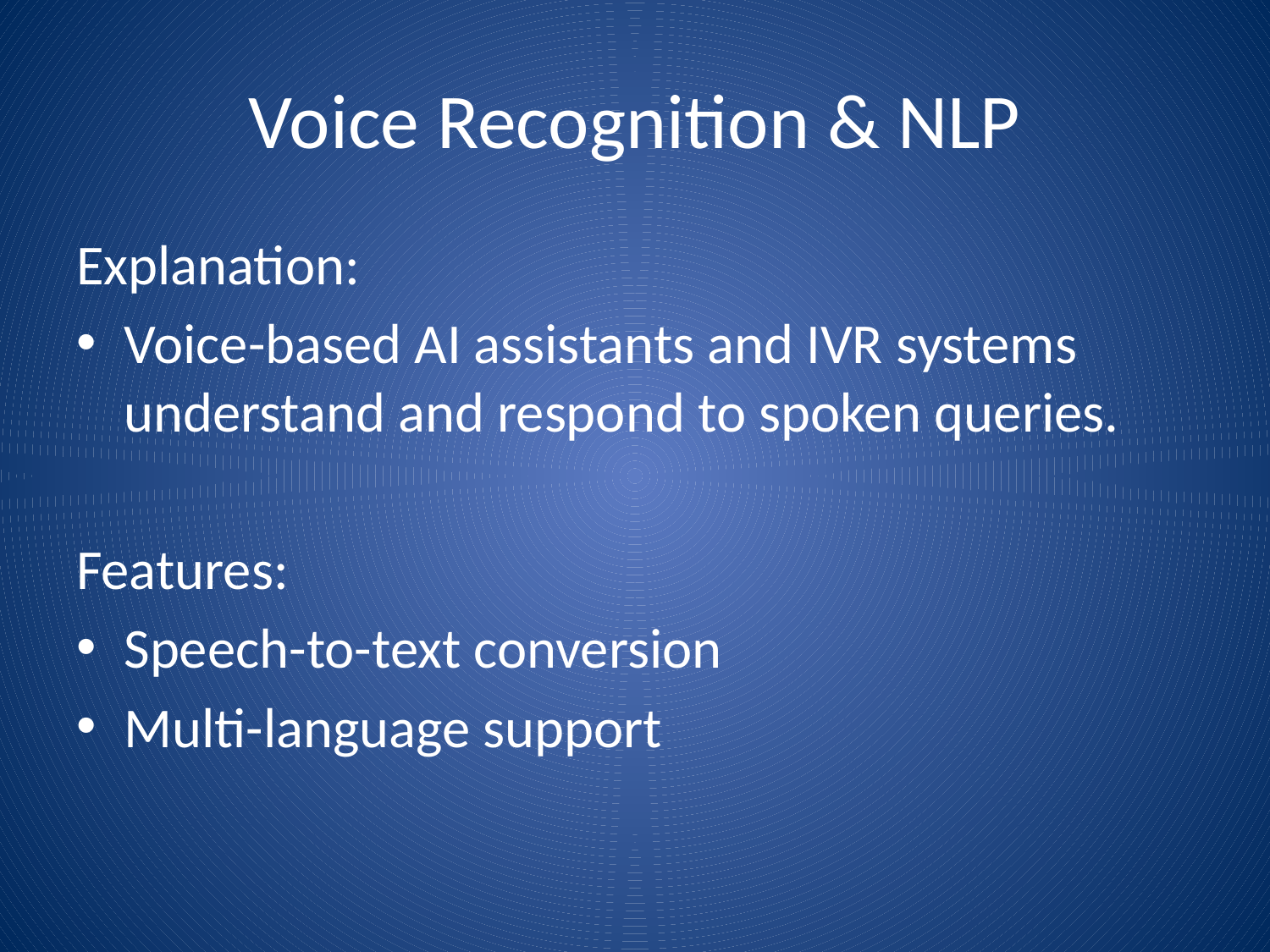

# Voice Recognition & NLP
Explanation:
Voice-based AI assistants and IVR systems understand and respond to spoken queries.

Features:
Speech-to-text conversion
Multi-language support